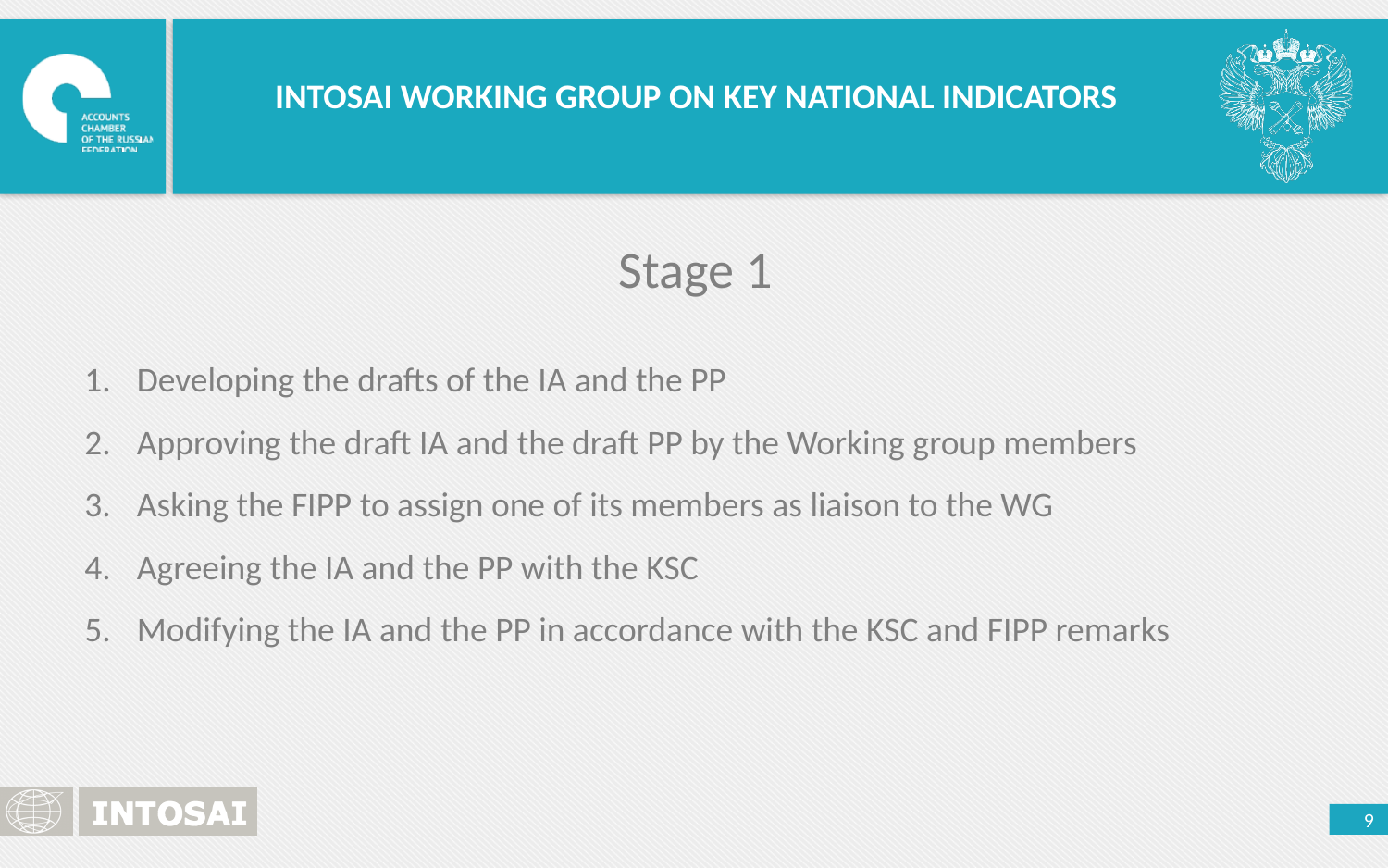

INTOSAI WORKING GROUP ON KEY NATIONAL INDICATORS
Stage 1
Developing the drafts of the IA and the PP
Approving the draft IA and the draft PP by the Working group members
Asking the FIPP to assign one of its members as liaison to the WG
Agreeing the IA and the PP with the KSC
Modifying the IA and the PP in accordance with the KSC and FIPP remarks